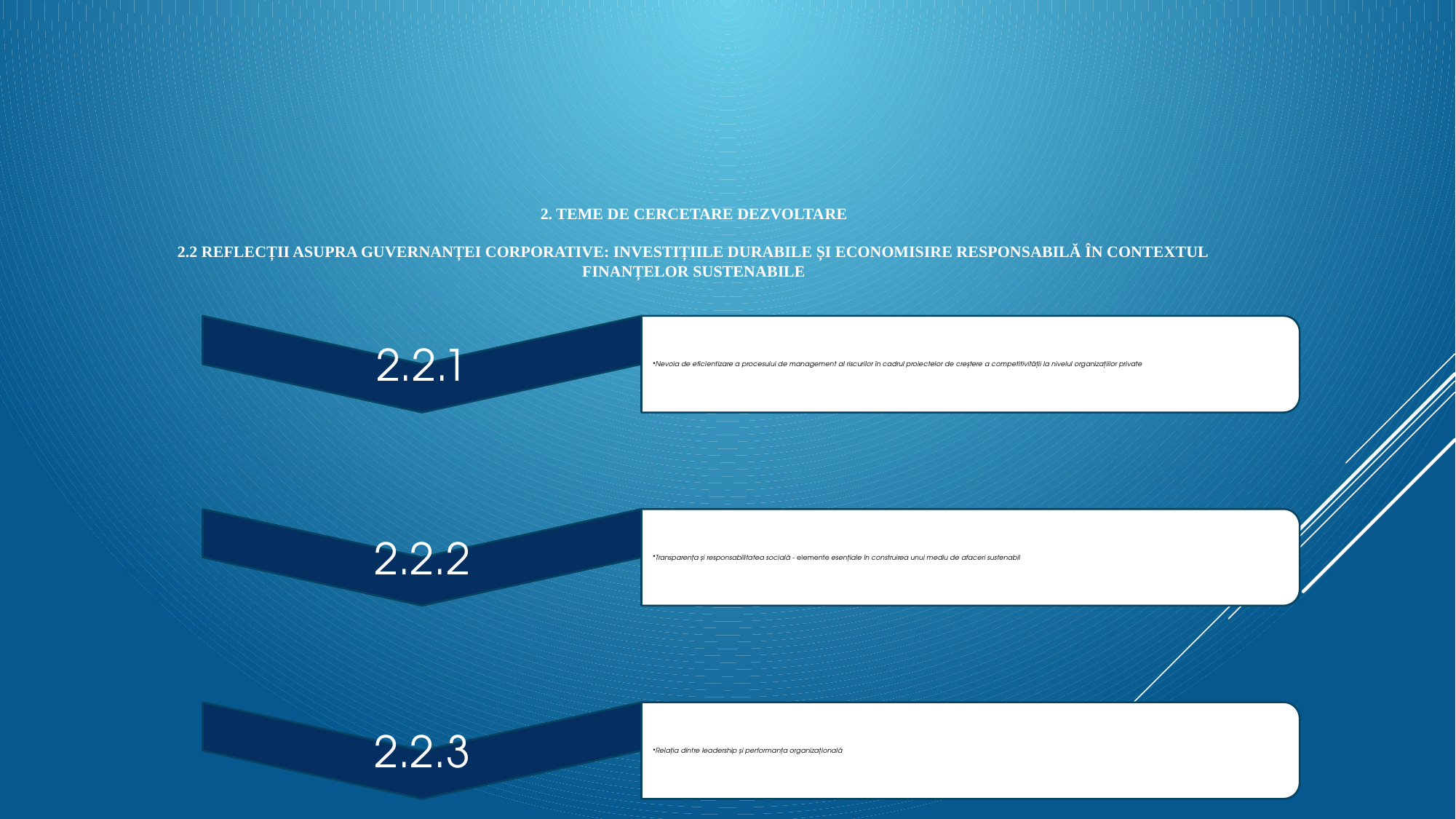

# 2. Teme de cercetare dezvoltare 2.2 Reflecții asupra guvernanței corporative: investițiile durabile și economisire responsabilă în contextul finanțelor sustenabile
2.2.1
Nevoia de eficientizare a procesului de management al riscurilor în cadrul proiectelor de creștere a competitivității la nivelul organizațiilor private
2.2.2
Transparența și responsabilitatea socială - elemente esențiale în construirea unui mediu de afaceri sustenabil
2.2.3
Relația dintre leadership și performanța organizațională